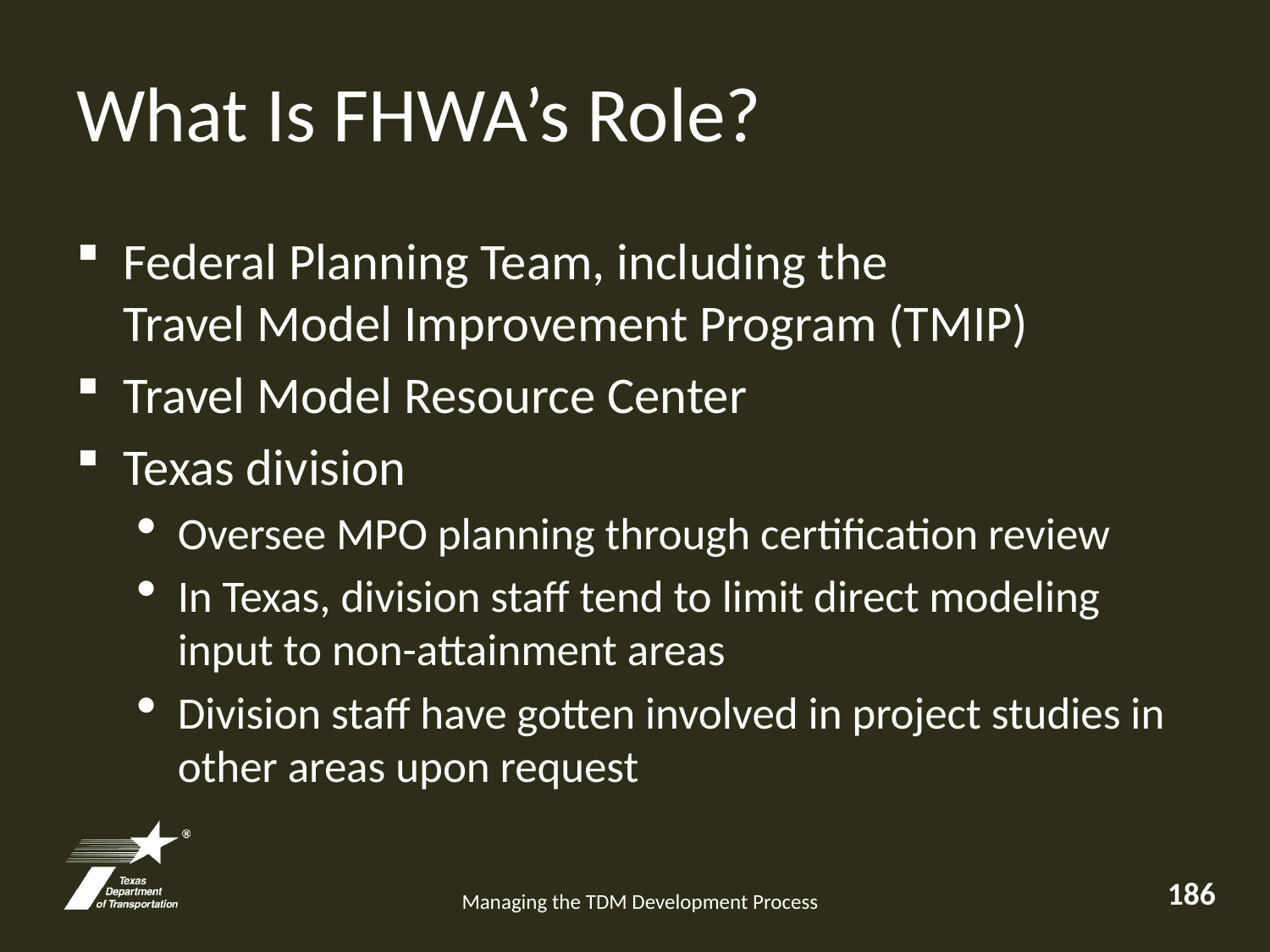

# What Is FHWA’s Role?
Federal Planning Team, including the
Travel Model Improvement Program (TMIP)
Travel Model Resource Center
Texas division
Oversee MPO planning through certification review
In Texas, division staff tend to limit direct modeling input to non-attainment areas
Division staff have gotten involved in project studies in other areas upon request